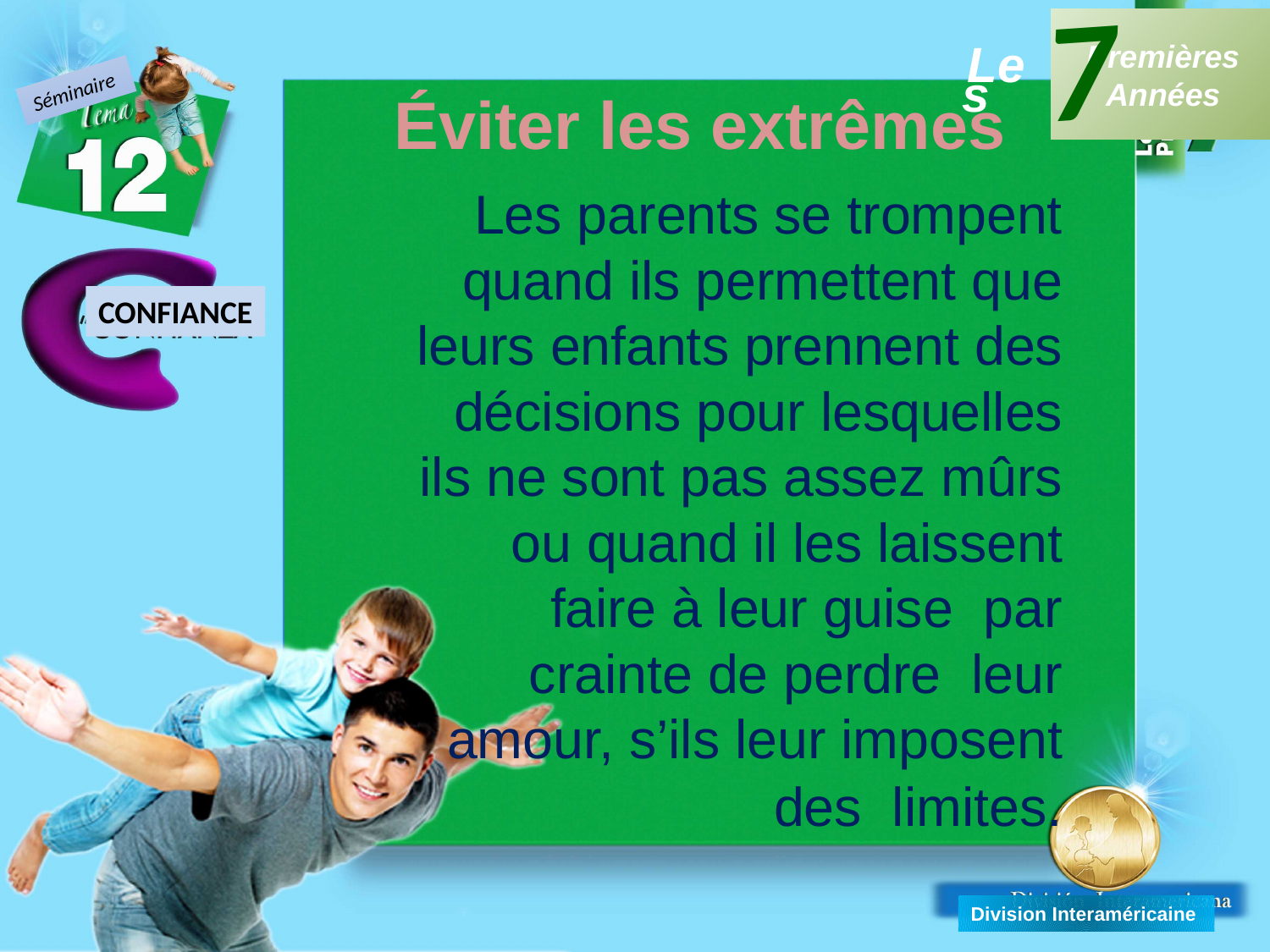

7
Premières
Années
Les
Séminaire
Éviter les extrêmes

Les parents se trompent quand ils permettent que leurs enfants prennent des décisions pour lesquelles ils ne sont pas assez mûrs  ou quand il les laissent faire à leur guise  par crainte de perdre  leur amour, s’ils leur imposent des  limites.
CONFIANCE
Division Interaméricaine